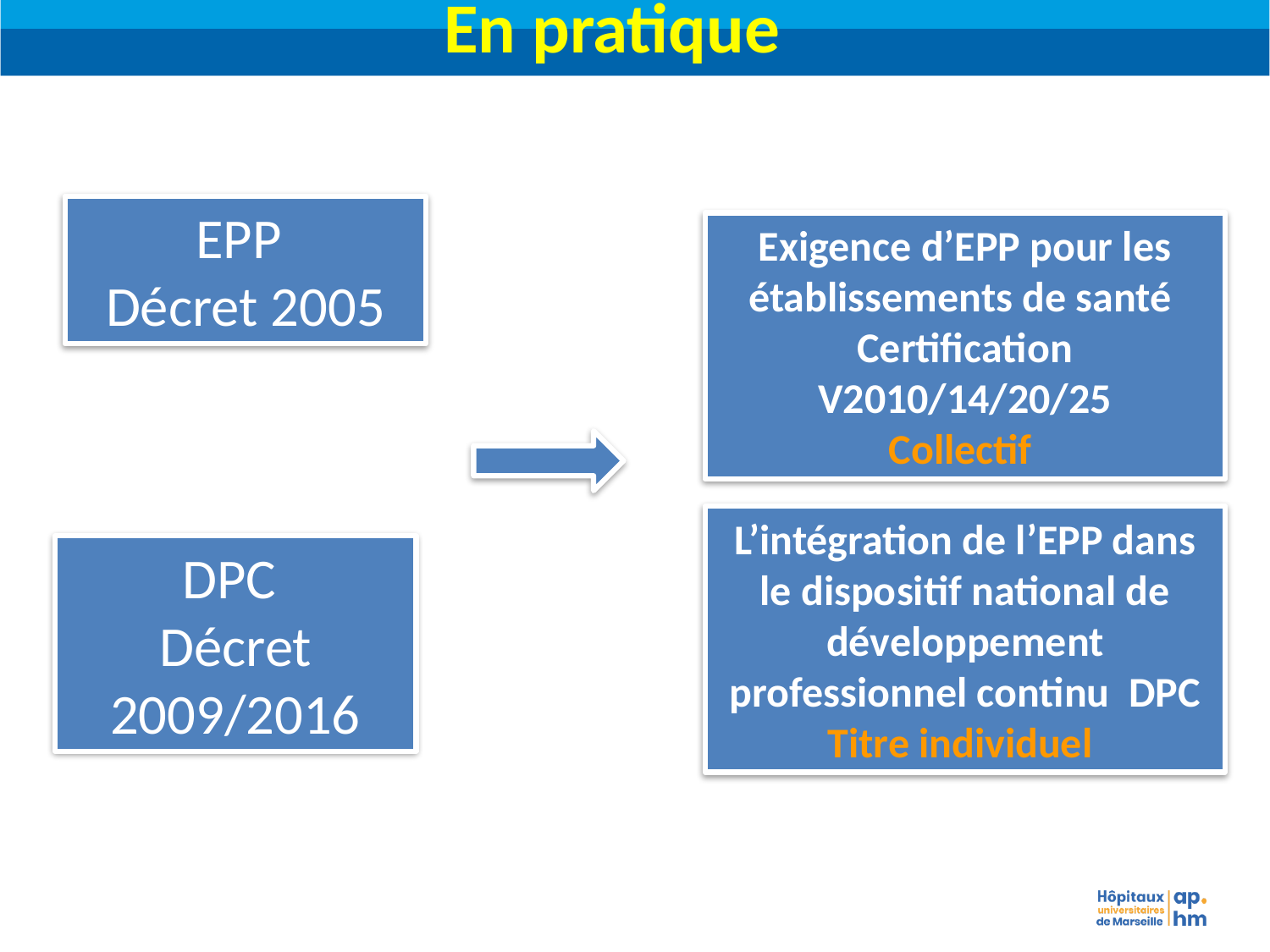

En pratique
EPP
Décret 2005
Exigence d’EPP pour les établissements de santé
Certification V2010/14/20/25
Collectif

L’intégration de l’EPP dans le dispositif national de développement professionnel continu  DPC
Titre individuel
DPC
Décret 2009/2016